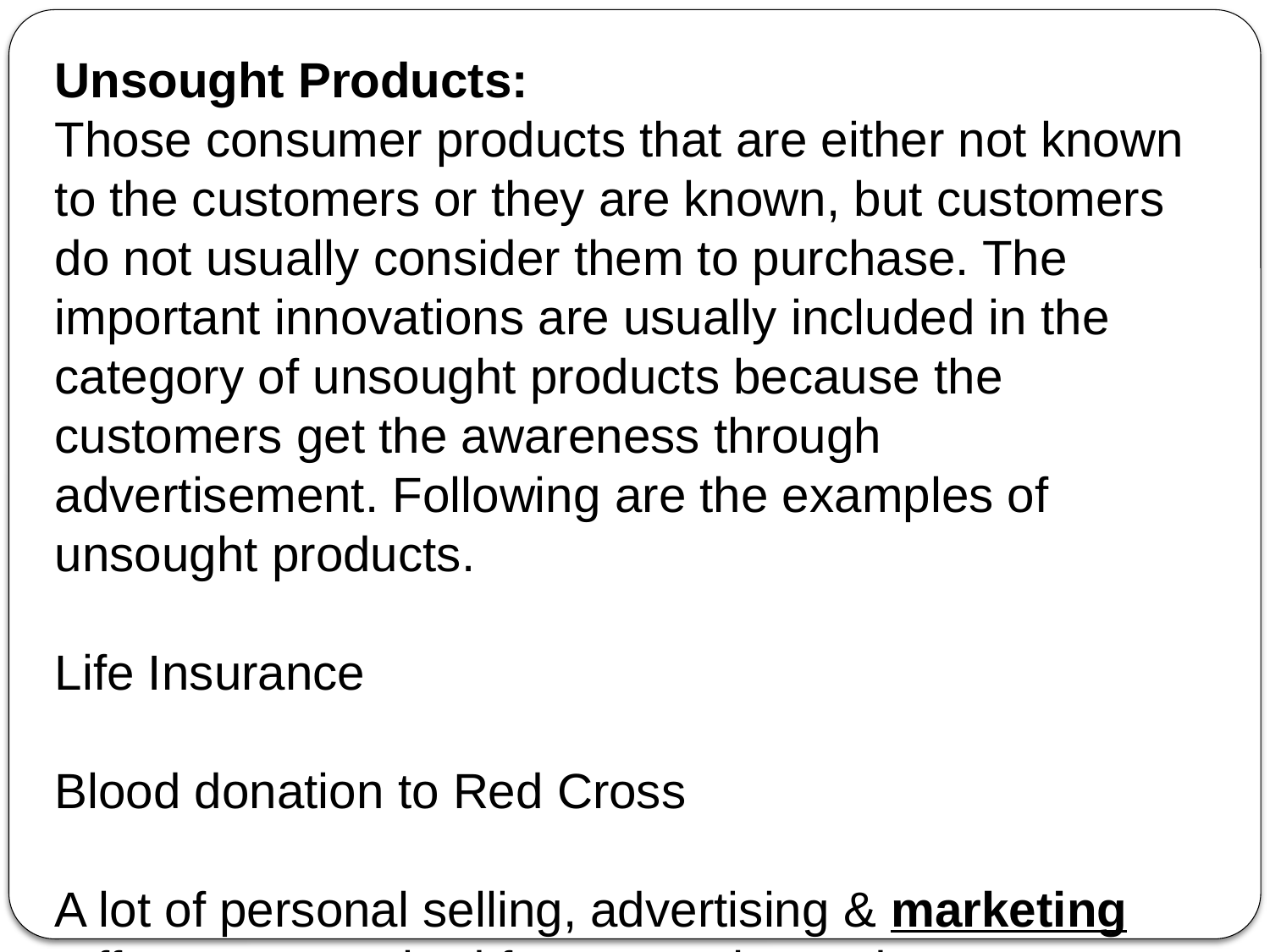

Unsought Products:
Those consumer products that are either not known to the customers or they are known, but customers do not usually consider them to purchase. The important innovations are usually included in the category of unsought products because the customers get the awareness through advertisement. Following are the examples of unsought products.

Life Insurance

Blood donation to Red Cross

A lot of personal selling, advertising & marketing efforts are required for unsought products.